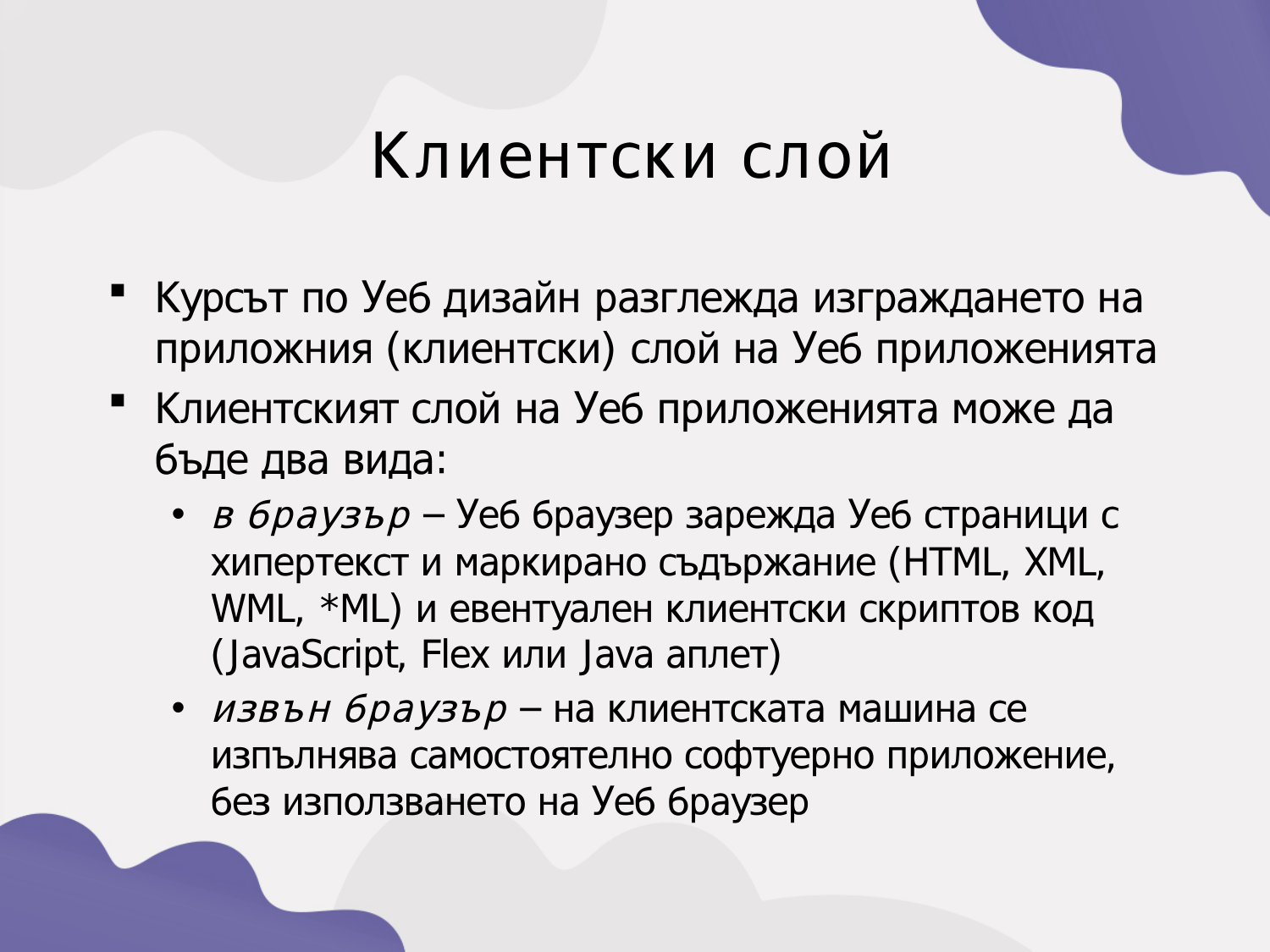

Клиентски слой
Курсът по Уеб дизайн разглежда изграждането на приложния (клиентски) слой на Уеб приложенията
Клиентският слой на Уеб приложенията може да бъде два вида:
в браузър – Уеб браузер зарежда Уеб страници с хипертекст и маркирано съдържание (HTML, XML, WML, *ML) и евентуален клиентски скриптов код (JavaScript, Flex или Java аплет)
извън браузър – на клиентската машина се изпълнява самостоятелно софтуерно приложение, без използването на Уеб браузер